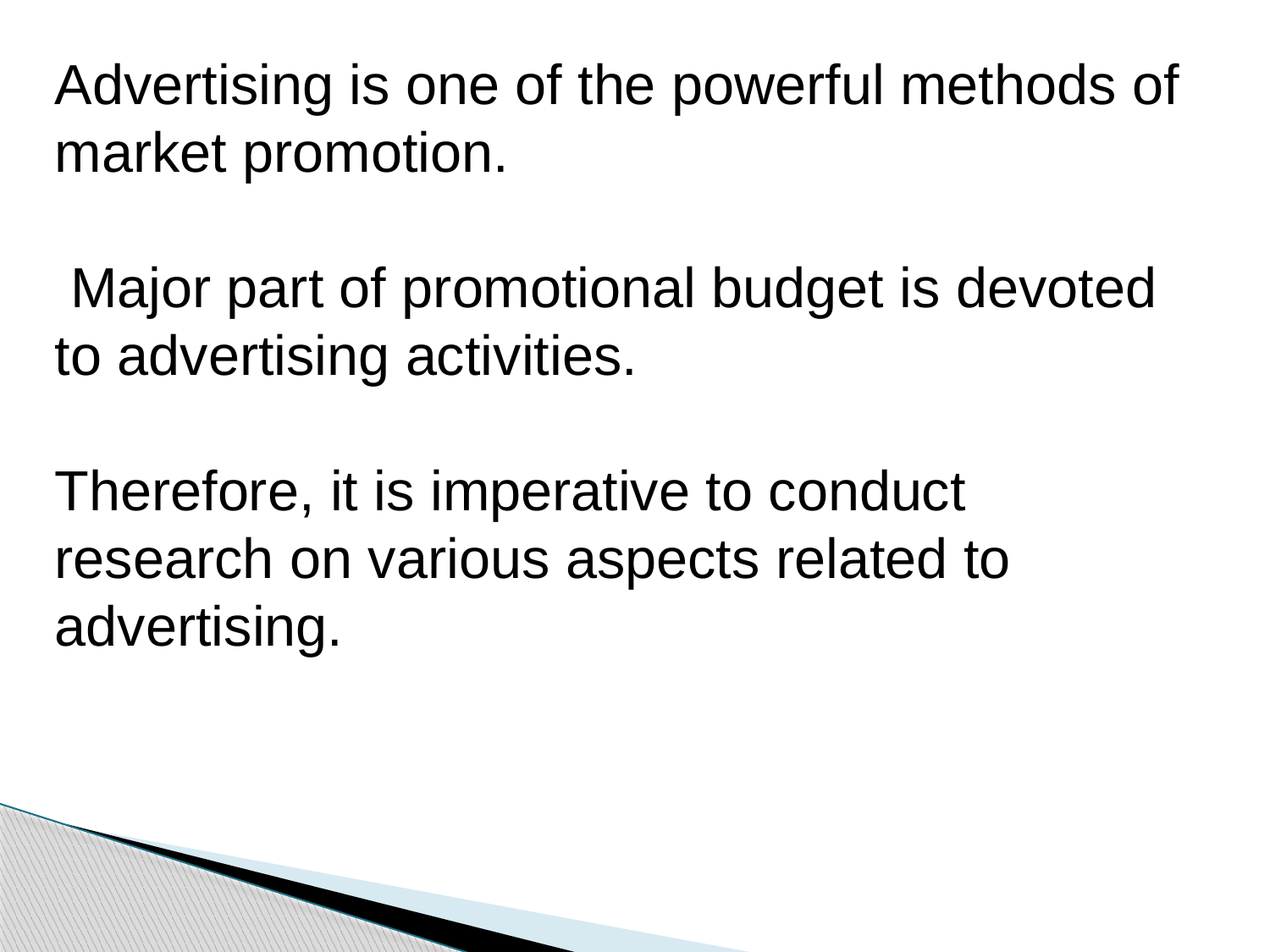

Advertising is one of the powerful methods of market promotion.

 Major part of promotional budget is devoted to advertising activities.

Therefore, it is imperative to conduct research on various aspects related to advertising.